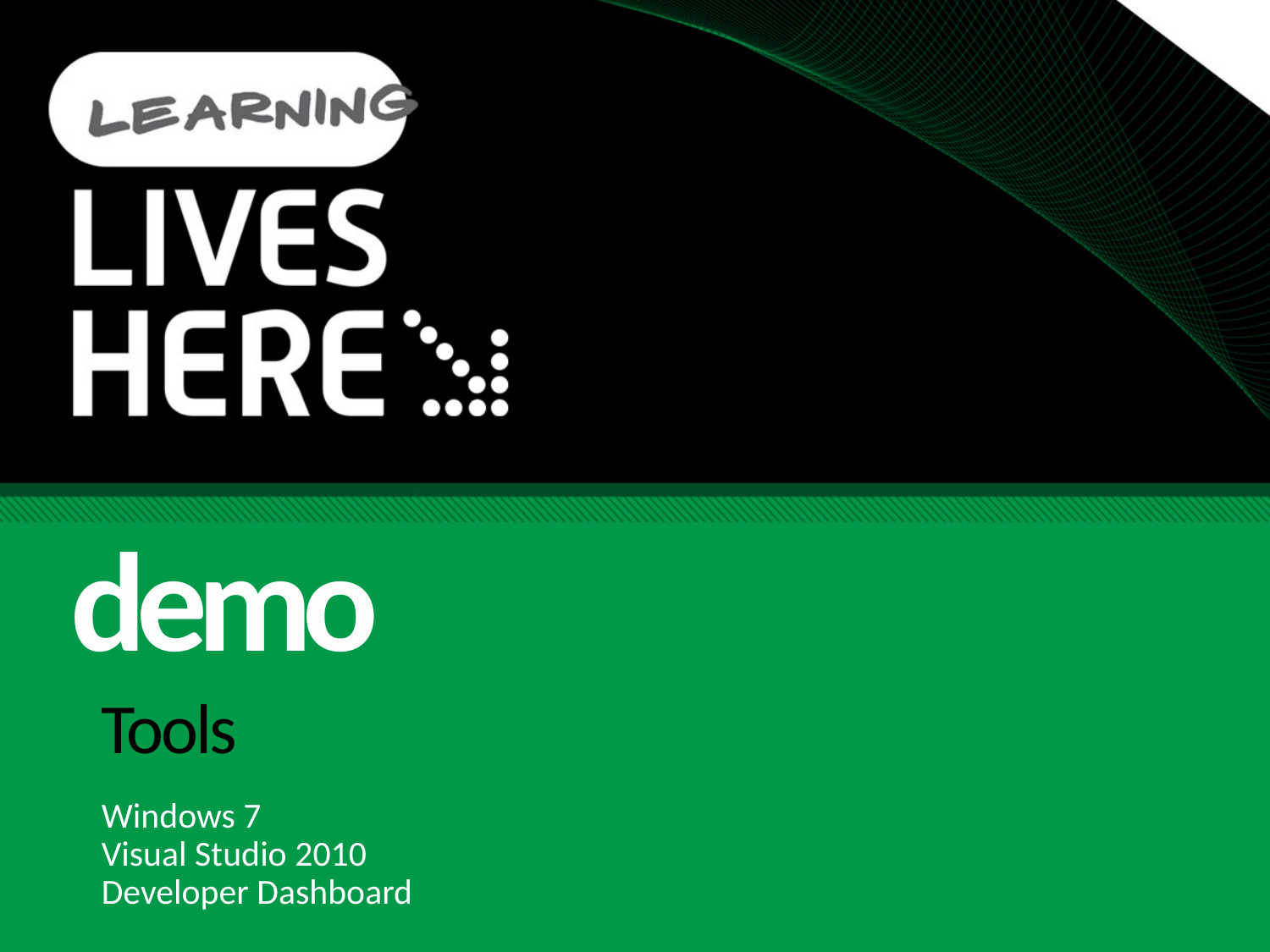

demo
# Tools
Windows 7
Visual Studio 2010
Developer Dashboard